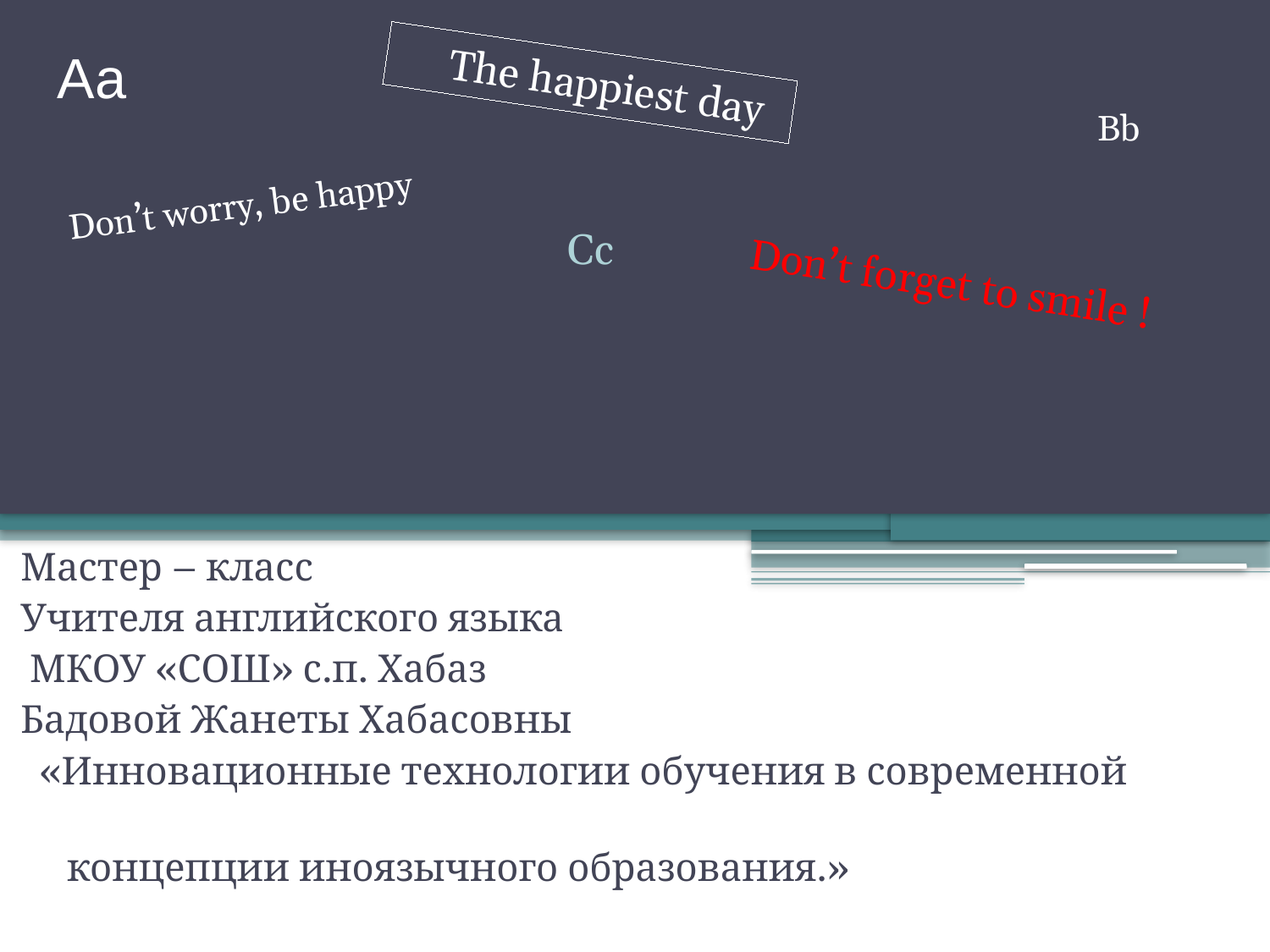

Aa
     The happiest day
Bb
Don’t worry, be happy
Cc
Don’t forget to smile !
Мастер – класс
Учителя английского языка
 МКОУ «СОШ» с.п. Хабаз
Бадовой Жанеты Хабасовны
  «Инновационные технологии обучения в современной
     концепции иноязычного образования.»